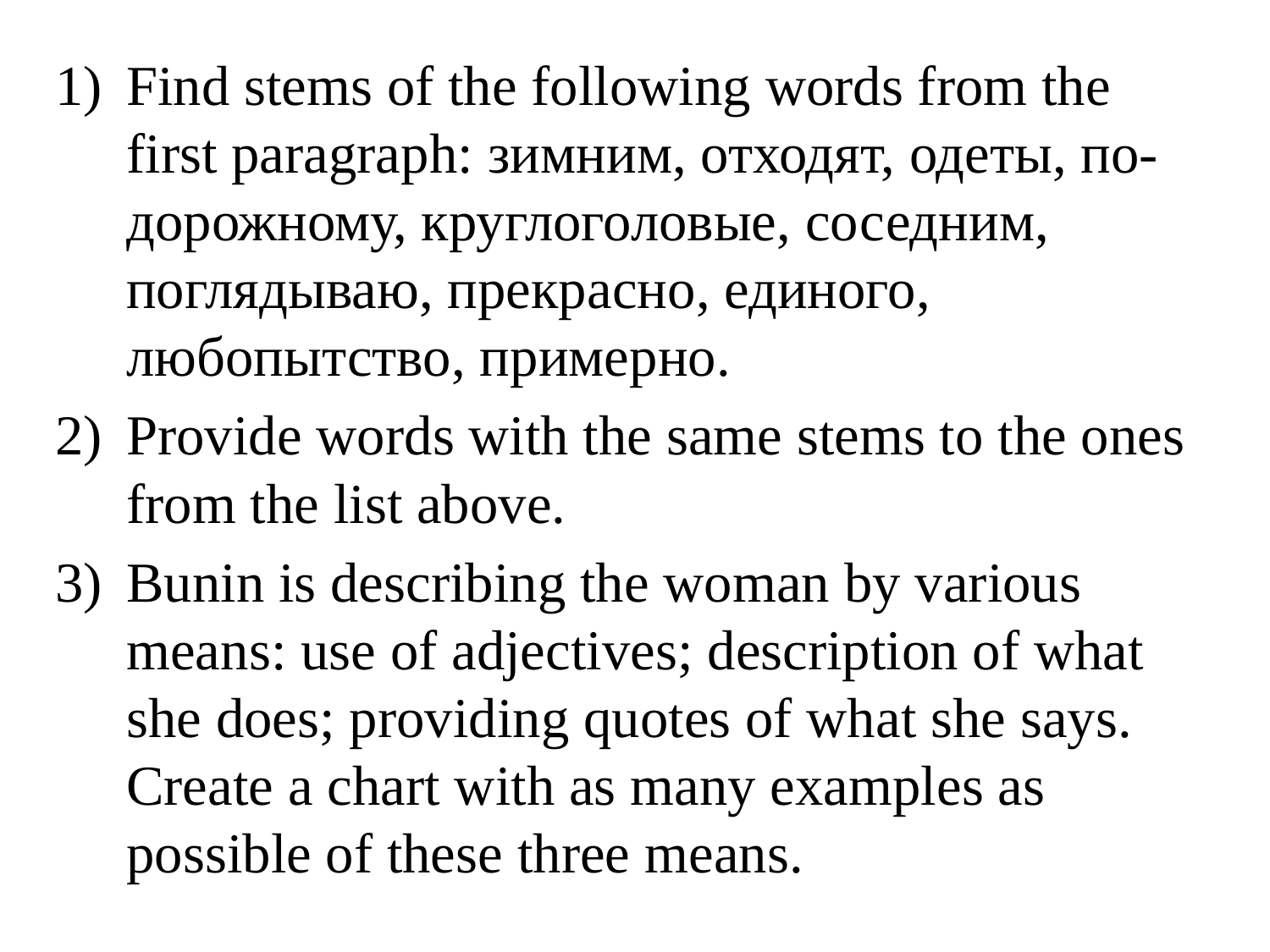

Find stems of the following words from the first paragraph: зимним, отходят, одеты, по-дорожному, круглоголовые, соседним, поглядываю, прекрасно, единого, любопытство, примерно.
Provide words with the same stems to the ones from the list above.
Bunin is describing the woman by various means: use of adjectives; description of what she does; providing quotes of what she says. Create a chart with as many examples as possible of these three means.